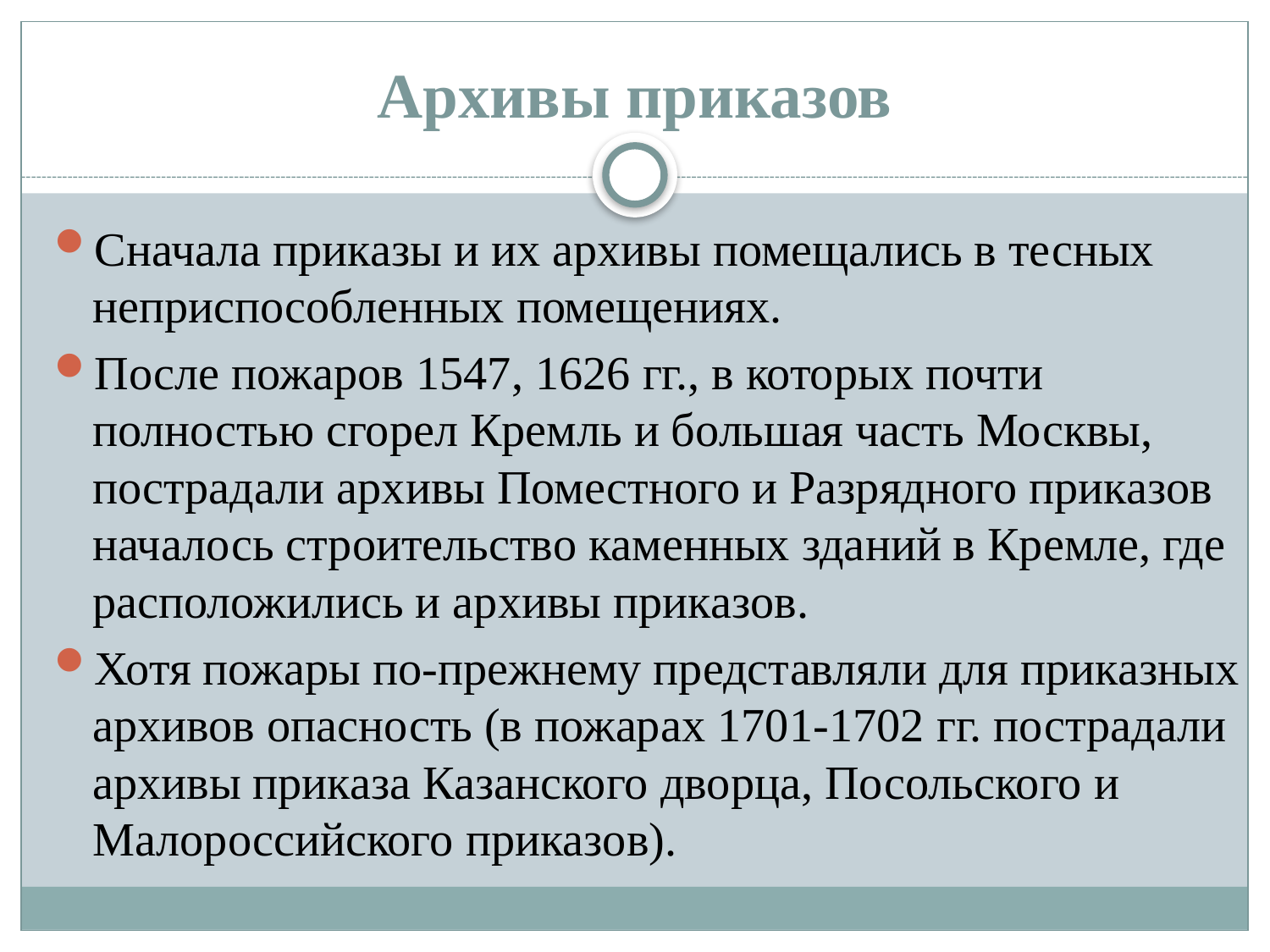

# Архивы приказов
Сначала приказы и их архивы помещались в тесных неприспособленных помещениях.
После пожаров 1547, 1626 гг., в которых почти полностью сгорел Кремль и большая часть Москвы, пострадали архивы Поместного и Разрядного приказов началось строительство каменных зданий в Кремле, где расположились и архивы приказов.
Хотя пожары по-прежнему представляли для приказных архивов опасность (в пожарах 1701-1702 гг. пострадали архивы приказа Казанского дворца, Посольского и Малороссийского приказов).